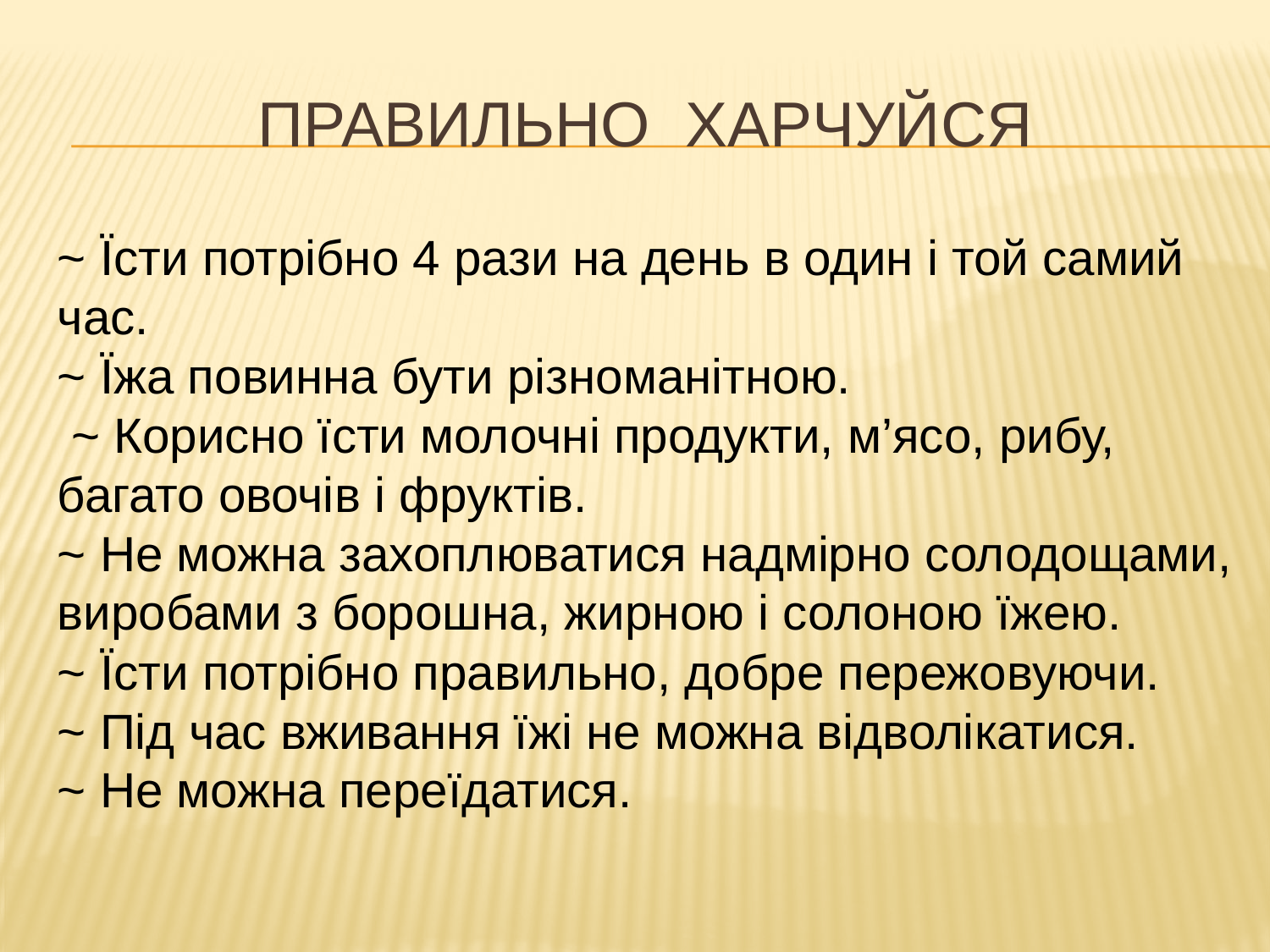

# Правильно  харчуйся

~ Їсти потрібно 4 рази на день в один і той самий час.
~ Їжа повинна бути різноманітною.
 ~ Корисно їсти молочні продукти, м’ясо, рибу, багато овочів і фруктів.
~ Не можна захоплюватися надмірно солодощами, виробами з борошна, жирною і солоною їжею.
~ Їсти потрібно правильно, добре пережовуючи.
~ Під час вживання їжі не можна відволікатися.
~ Не можна переїдатися.